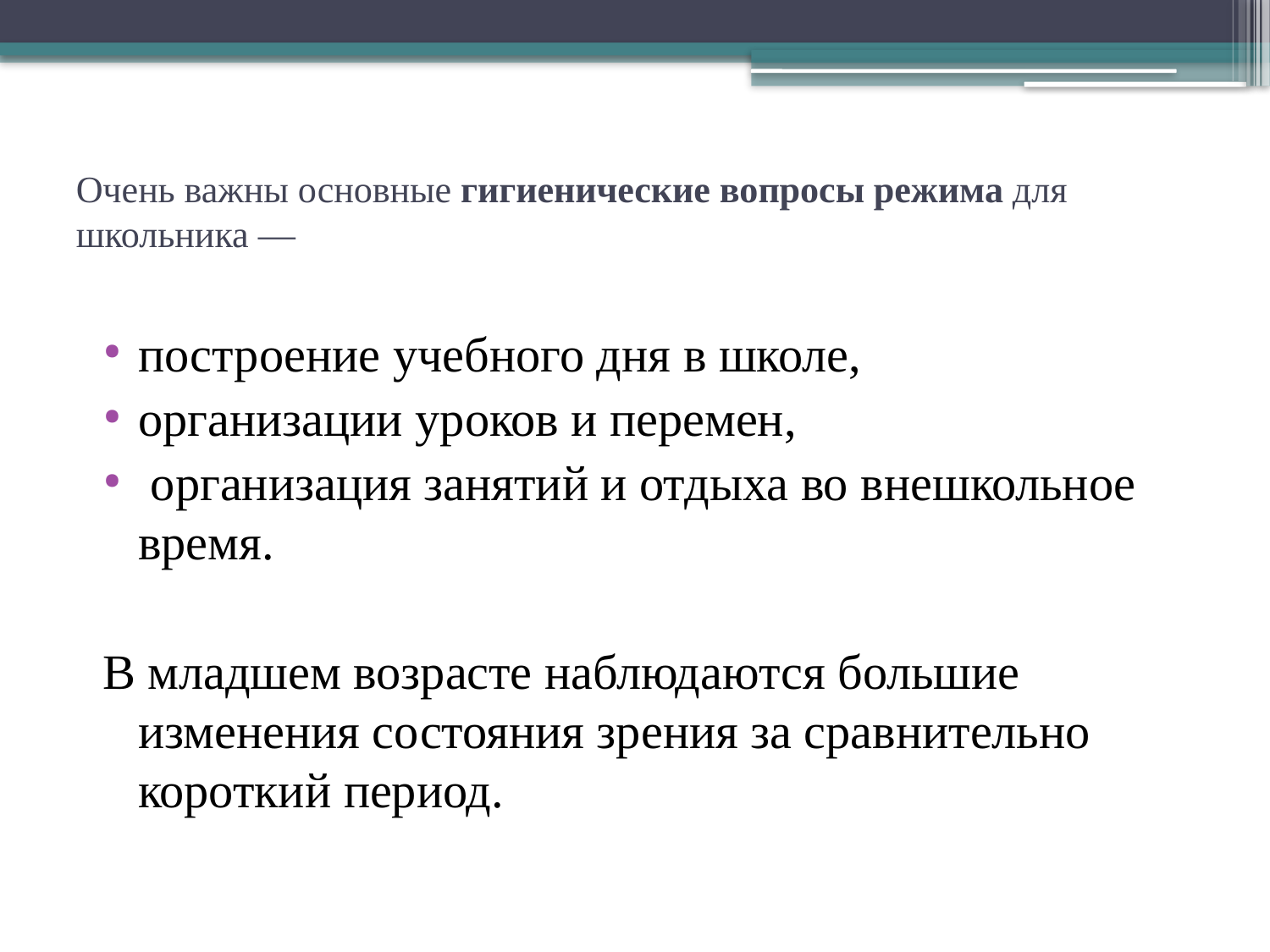

# Очень важны основные гигиенические вопросы режима для школьника —
построение учебного дня в школе,
организации уроков и перемен,
 организация занятий и отдыха во внешкольное время.

В младшем возрасте наблюдаются большие изменения состояния зрения за сравнительно короткий период.